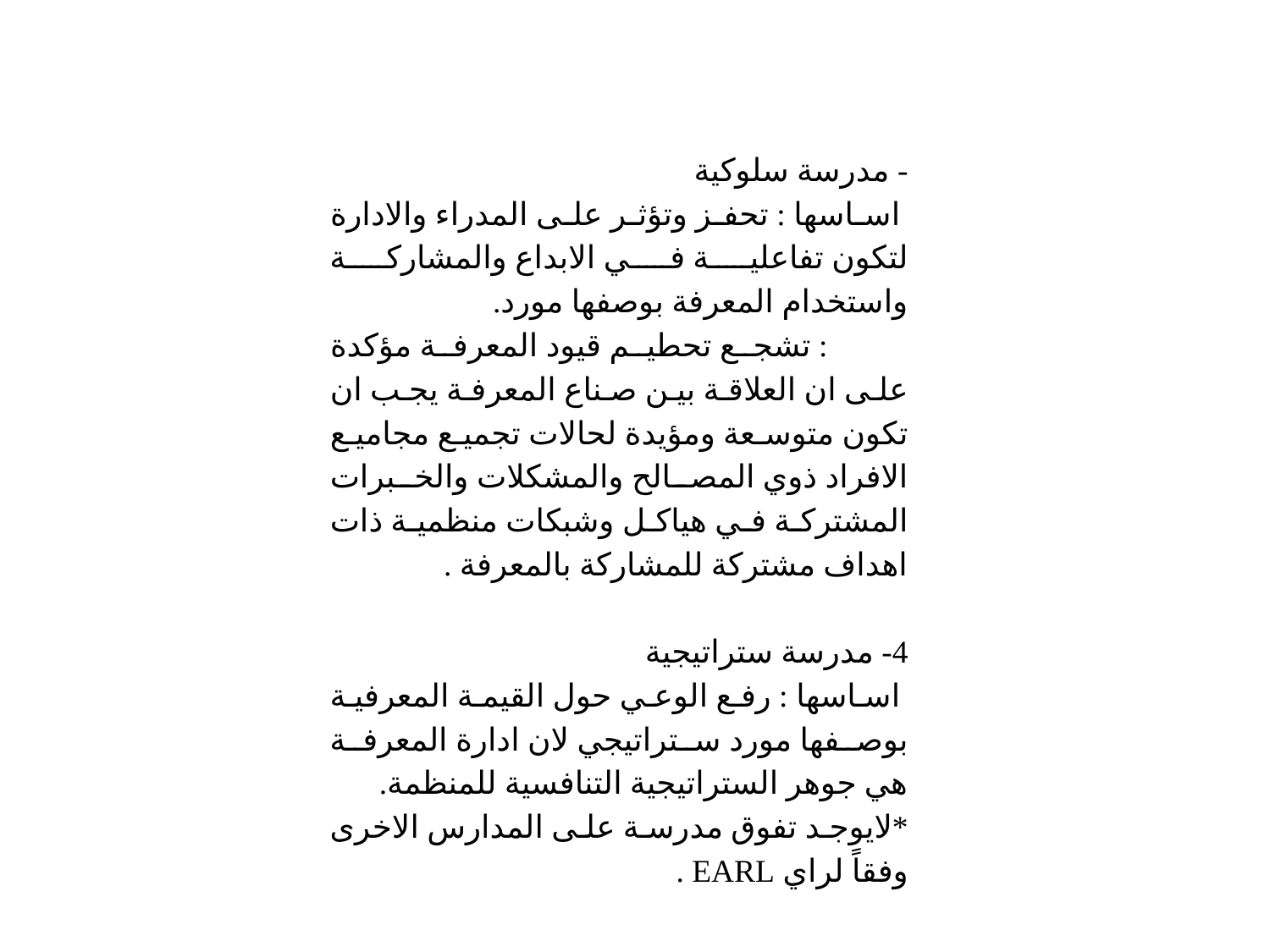

- مدرسة سلوكية
 اساسها : تحفز وتؤثر على المدراء والادارة لتكون تفاعلية في الابداع والمشاركة واستخدام المعرفة بوصفها مورد.
          : تشجع تحطيم قيود المعرفة مؤكدة على ان العلاقة بين صناع المعرفة يجب ان تكون متوسعة ومؤيدة لحالات تجميع مجاميع الافراد ذوي المصالح والمشكلات والخبرات المشتركة في هياكل وشبكات منظمية ذات اهداف مشتركة للمشاركة بالمعرفة .

4- مدرسة ستراتيجية
 اساسها : رفع الوعي حول القيمة المعرفية بوصفها مورد ستراتيجي لان ادارة المعرفة هي جوهر الستراتيجية التنافسية للمنظمة.
*لايوجد تفوق مدرسة على المدارس الاخرى وفقاً لراي EARL .